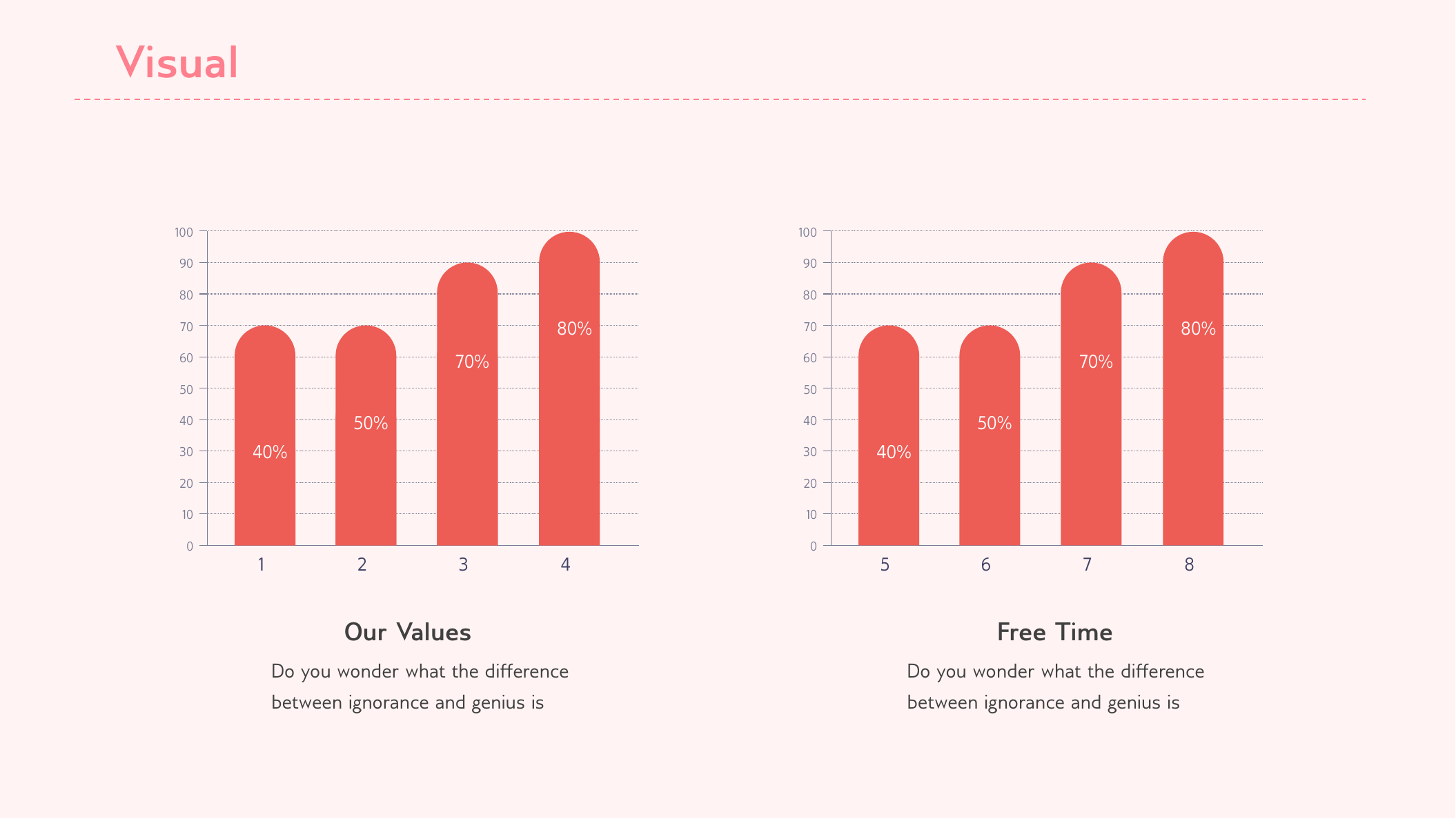

Visual
#
100
90
80
70
60
50
40
30
20
10
0

80%

70%

50%

40%
1
2
3
4
Our Values
Do you wonder what the difference between ignorance and genius is
100
90
80
70
60
50
40
30
20
10
0

80%

70%
50%
40%
5
6
7
8
Free Time
Do you wonder what the difference between ignorance and genius is